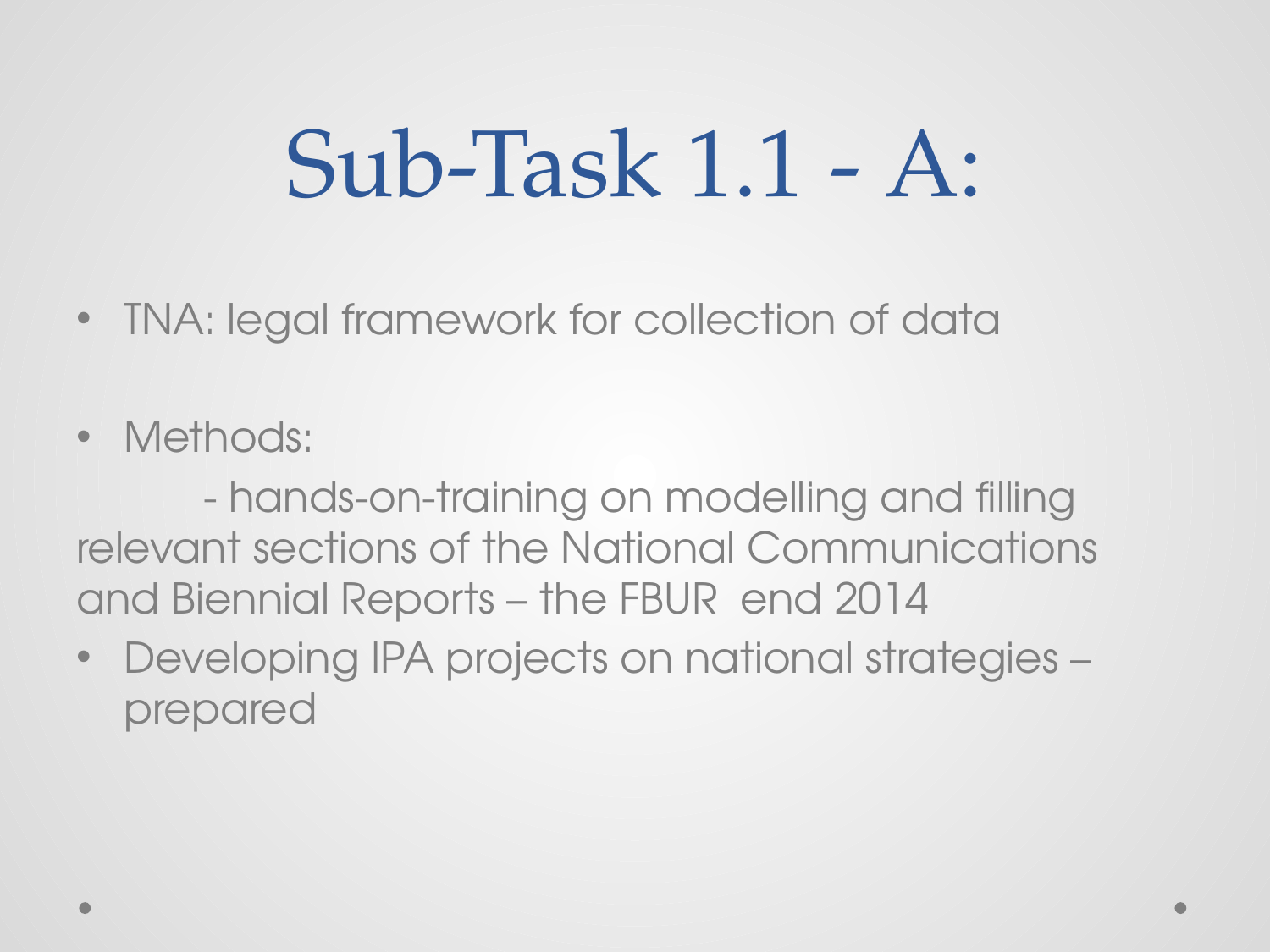

# Sub-Task 1.1 - A:
TNA: legal framework for collection of data

Methods:
	- hands-on-training on modelling and filling  relevant sections of the National Communications and Biennial Reports – the FBUR  end 2014
Developing IPA projects on national strategies – prepared